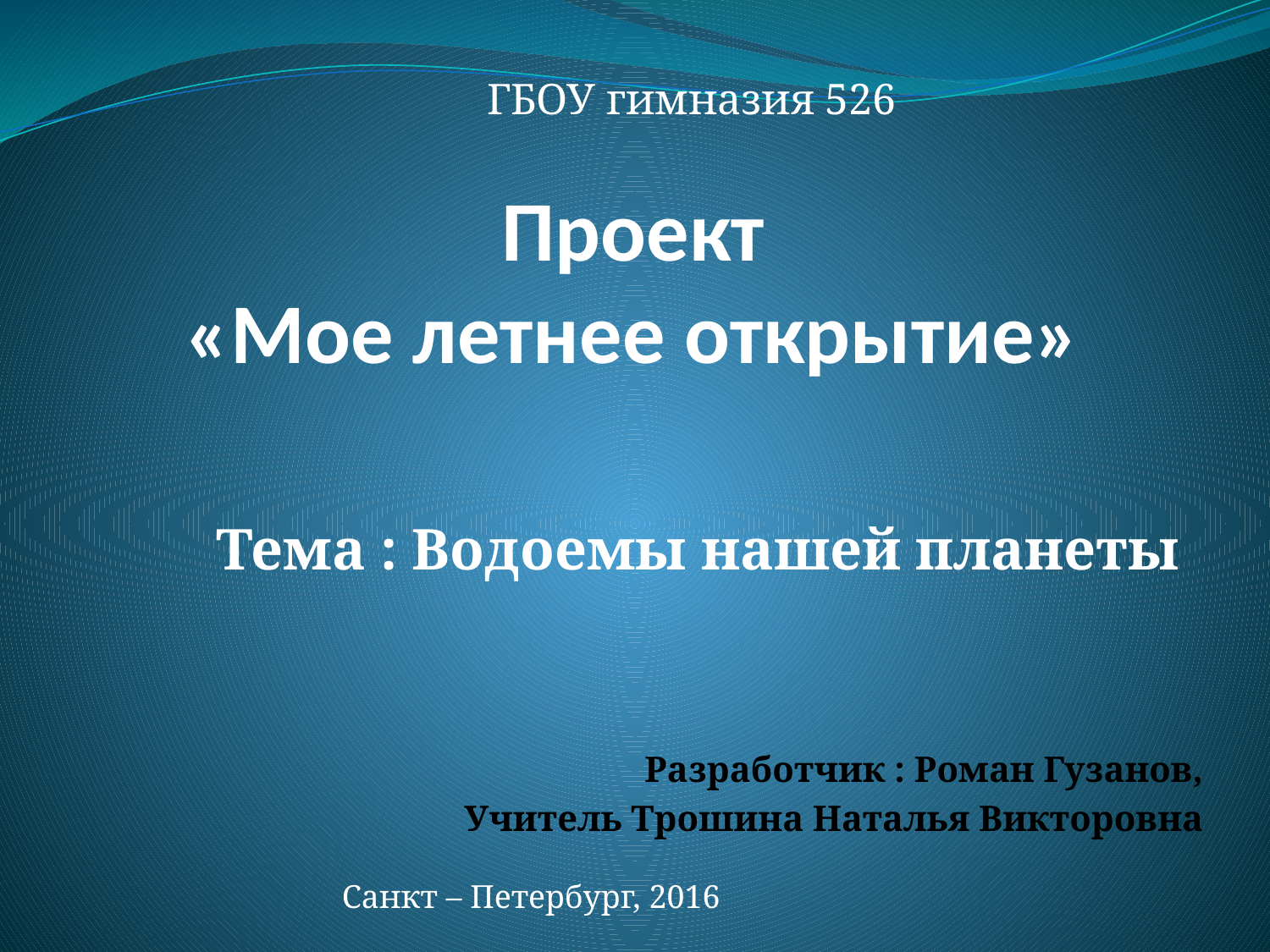

ГБОУ гимназия 526
# Проект «Мое летнее открытие»
Тема : Водоемы нашей планеты
Разработчик : Роман Гузанов,
Учитель Трошина Наталья Викторовна
Санкт – Петербург, 2016